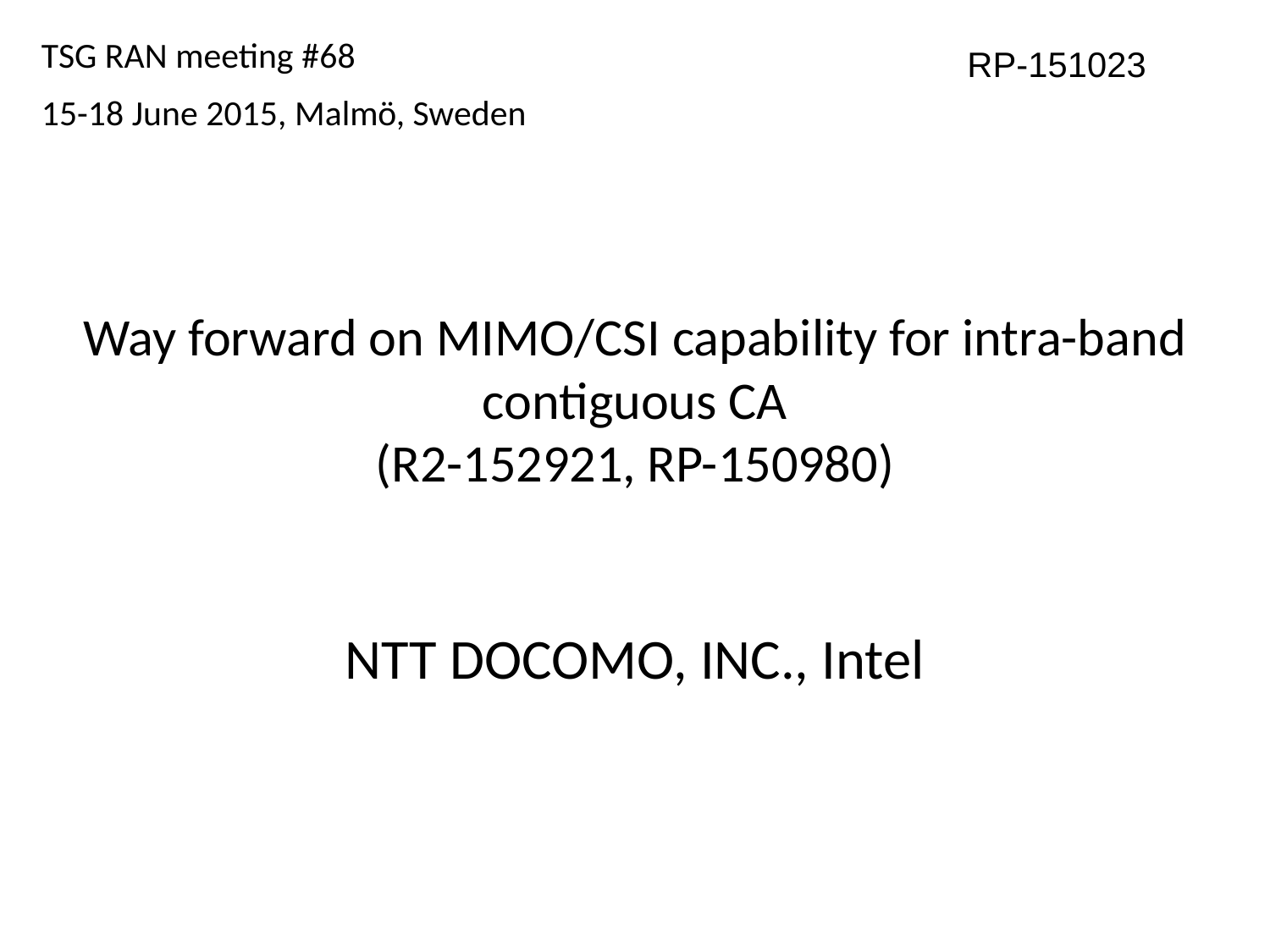

TSG RAN meeting #68
15-18 June 2015, Malmö, Sweden
RP-151023
# Way forward on MIMO/CSI capability for intra-band contiguous CA (R2-152921, RP-150980)
NTT DOCOMO, INC., Intel